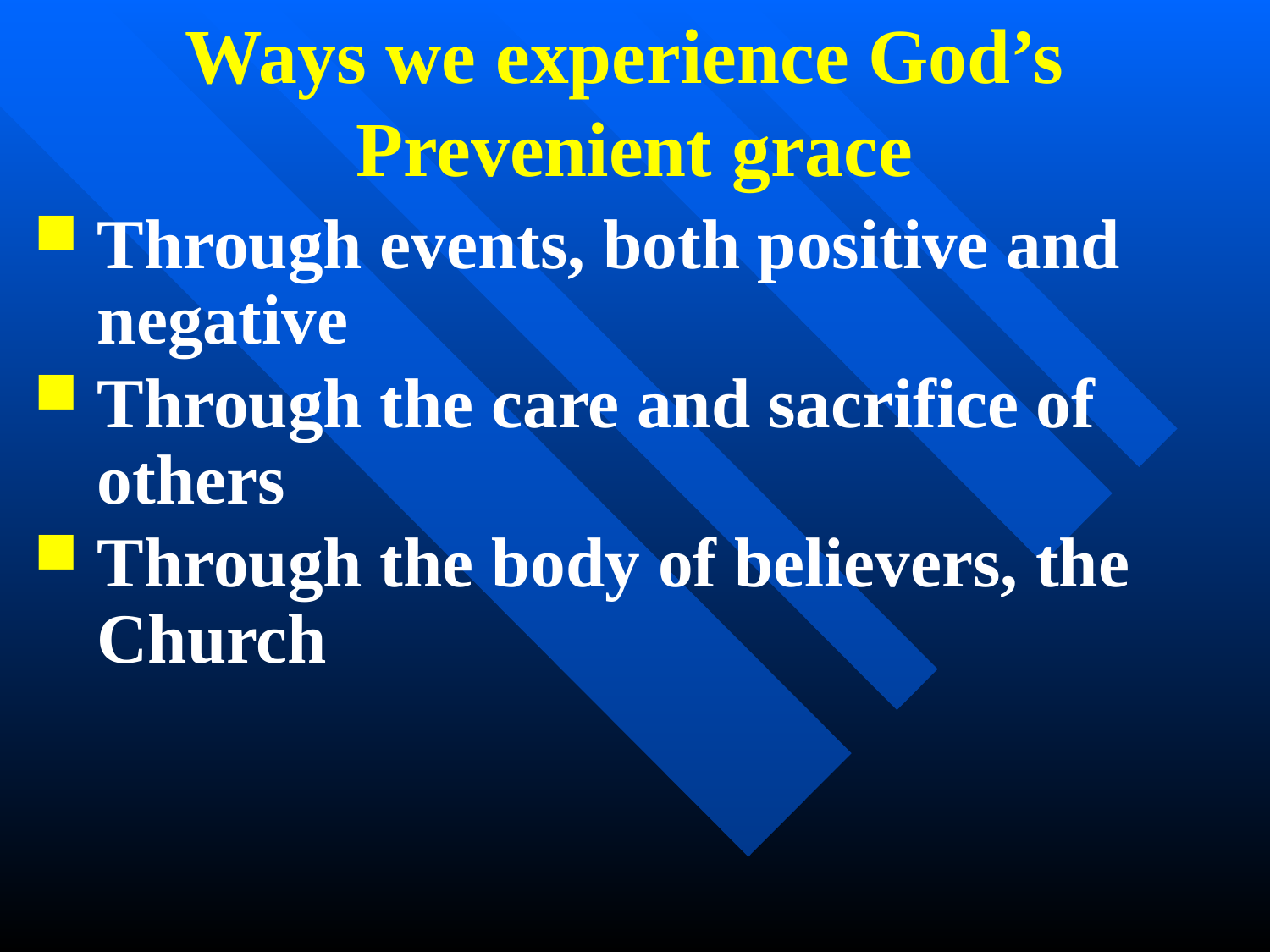

Ways we experience God’s
Prevenient grace
Through events, both positive and negative
Through the care and sacrifice of others
Through the body of believers, the Church